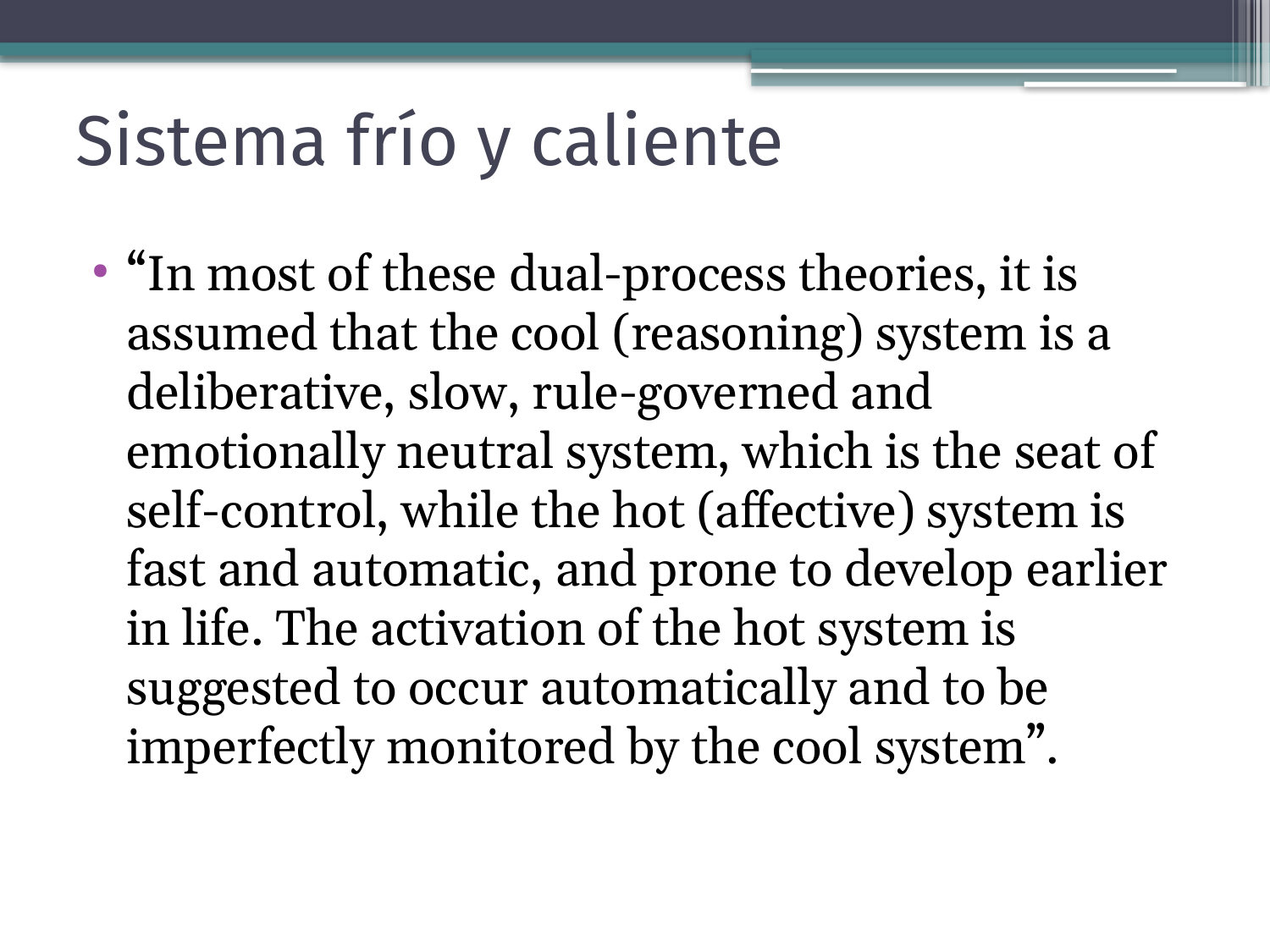

# Sistema frío y caliente
“In most of these dual-process theories, it is assumed that the cool (reasoning) system is a deliberative, slow, rule-governed and emotionally neutral system, which is the seat of self-control, while the hot (affective) system is fast and automatic, and prone to develop earlier in life. The activation of the hot system is suggested to occur automatically and to be imperfectly monitored by the cool system”.